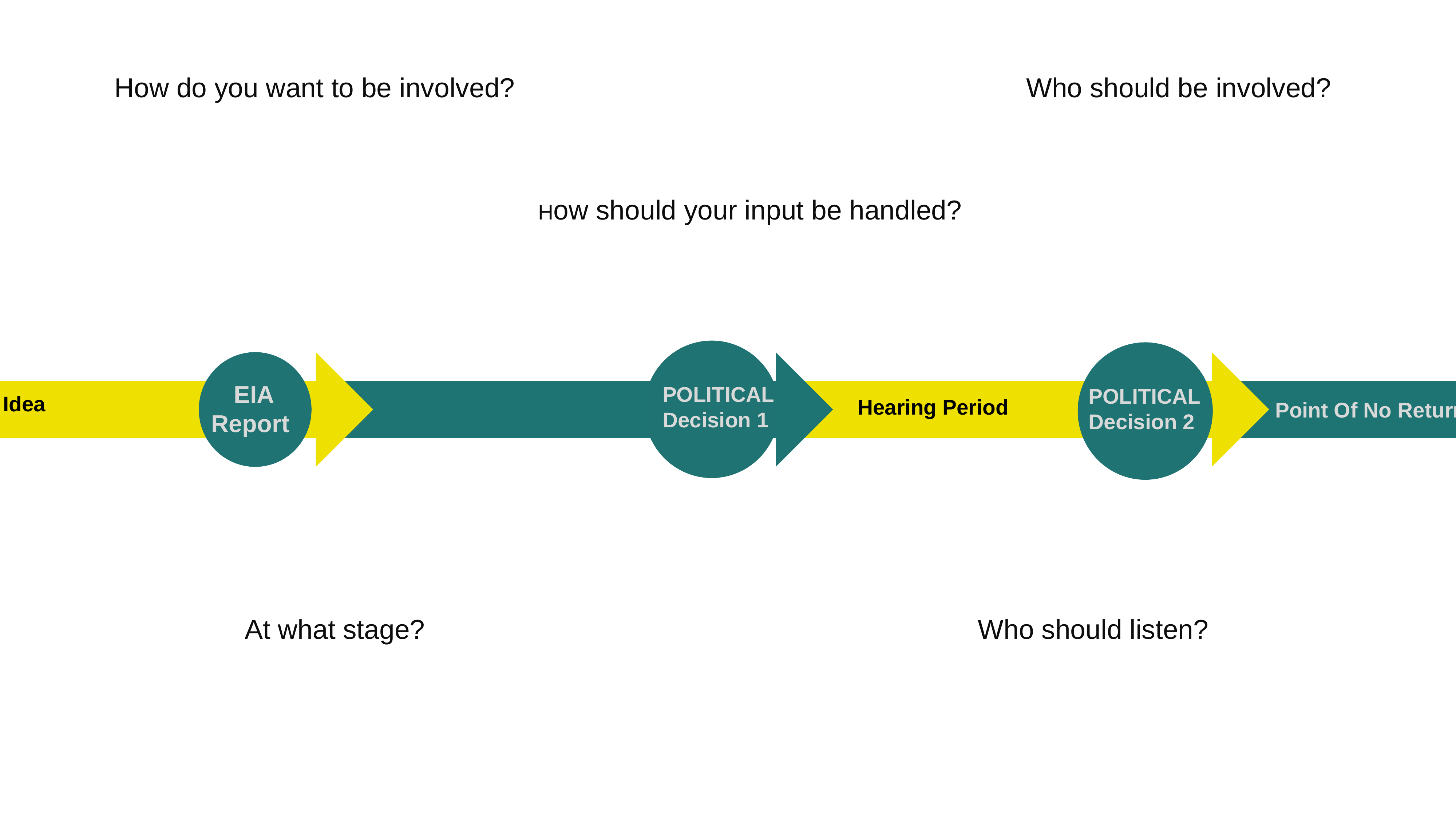

How do you want to be involved?
Who should be involved?
How should your input be handled?

EIA Report
POLITICAL
Decision 1
POLITICAL
Decision 2
Idea
Hearing Period
Point Of No Return
Who should listen?
At what stage?